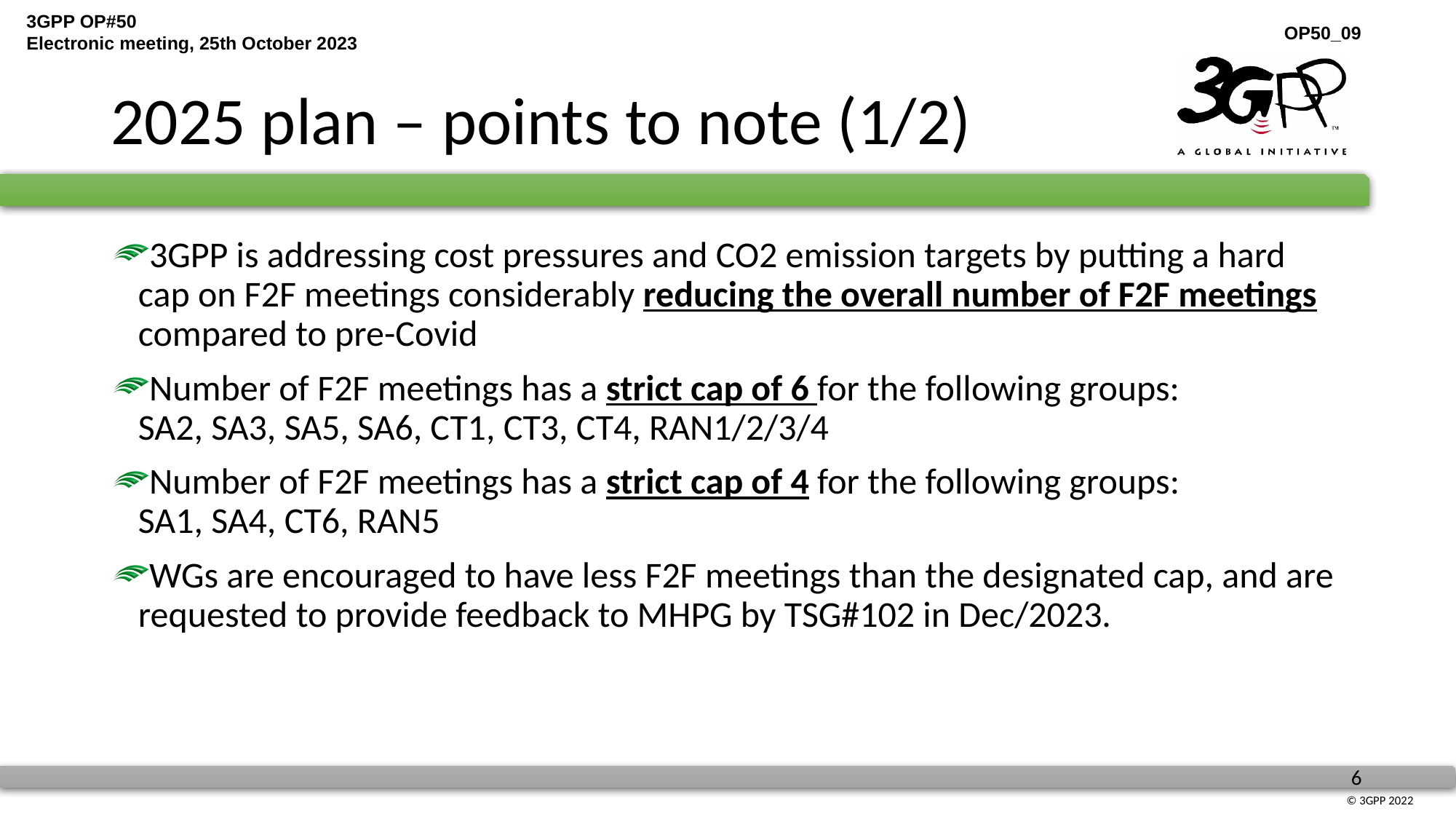

# 2025 plan – points to note (1/2)
3GPP is addressing cost pressures and CO2 emission targets by putting a hard cap on F2F meetings considerably reducing the overall number of F2F meetings compared to pre-Covid
Number of F2F meetings has a strict cap of 6 for the following groups:
SA2, SA3, SA5, SA6, CT1, CT3, CT4, RAN1/2/3/4
Number of F2F meetings has a strict cap of 4 for the following groups:
SA1, SA4, CT6, RAN5
WGs are encouraged to have less F2F meetings than the designated cap, and are requested to provide feedback to MHPG by TSG#102 in Dec/2023.